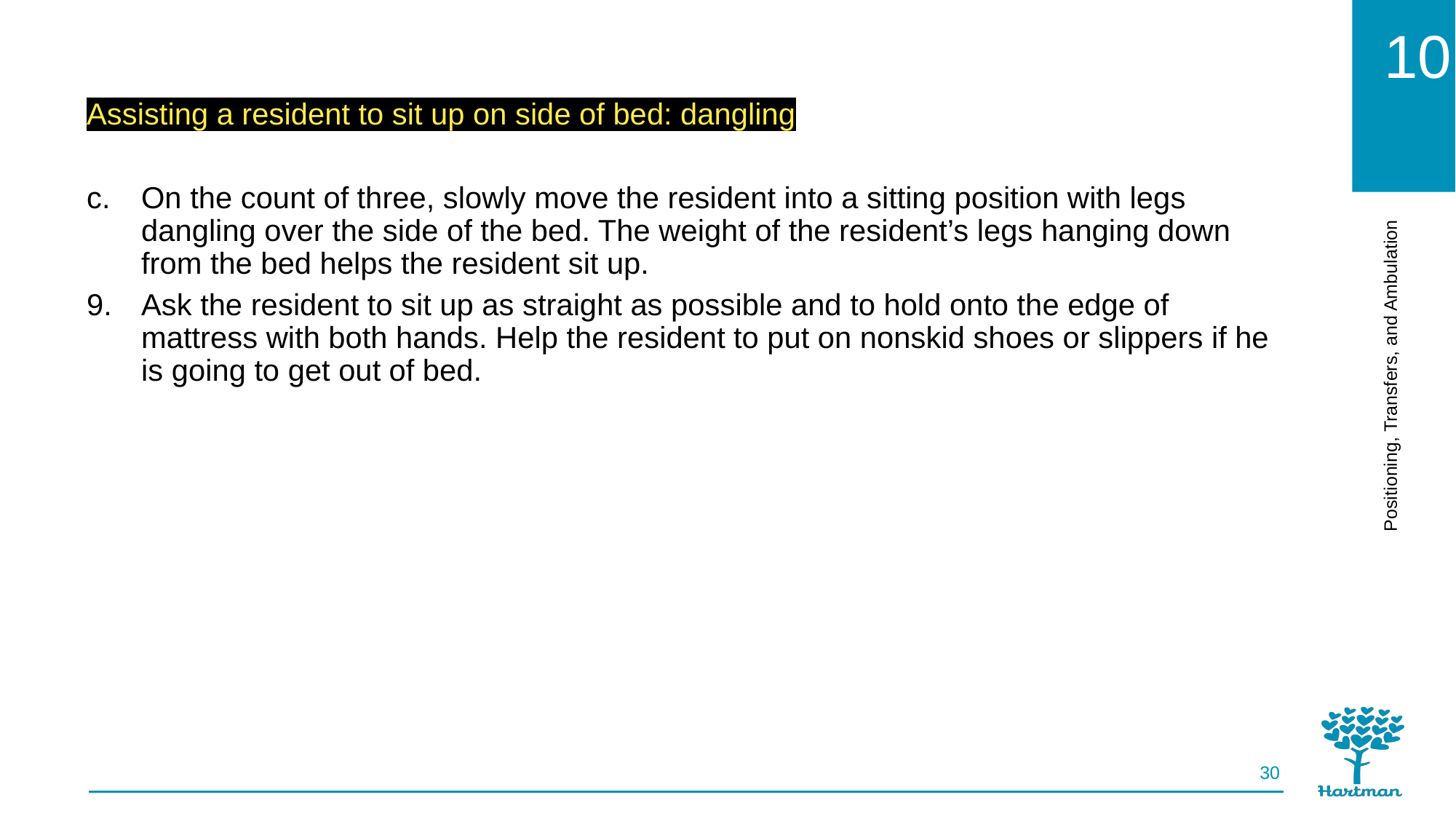

Assisting a resident to sit up on side of bed: dangling

On the count of three, slowly move the resident into a sitting position with legs dangling over the side of the bed. The weight of the resident’s legs hanging down from the bed helps the resident sit up.
Ask the resident to sit up as straight as possible and to hold onto the edge of mattress with both hands. Help the resident to put on nonskid shoes or slippers if he is going to get out of bed.

30